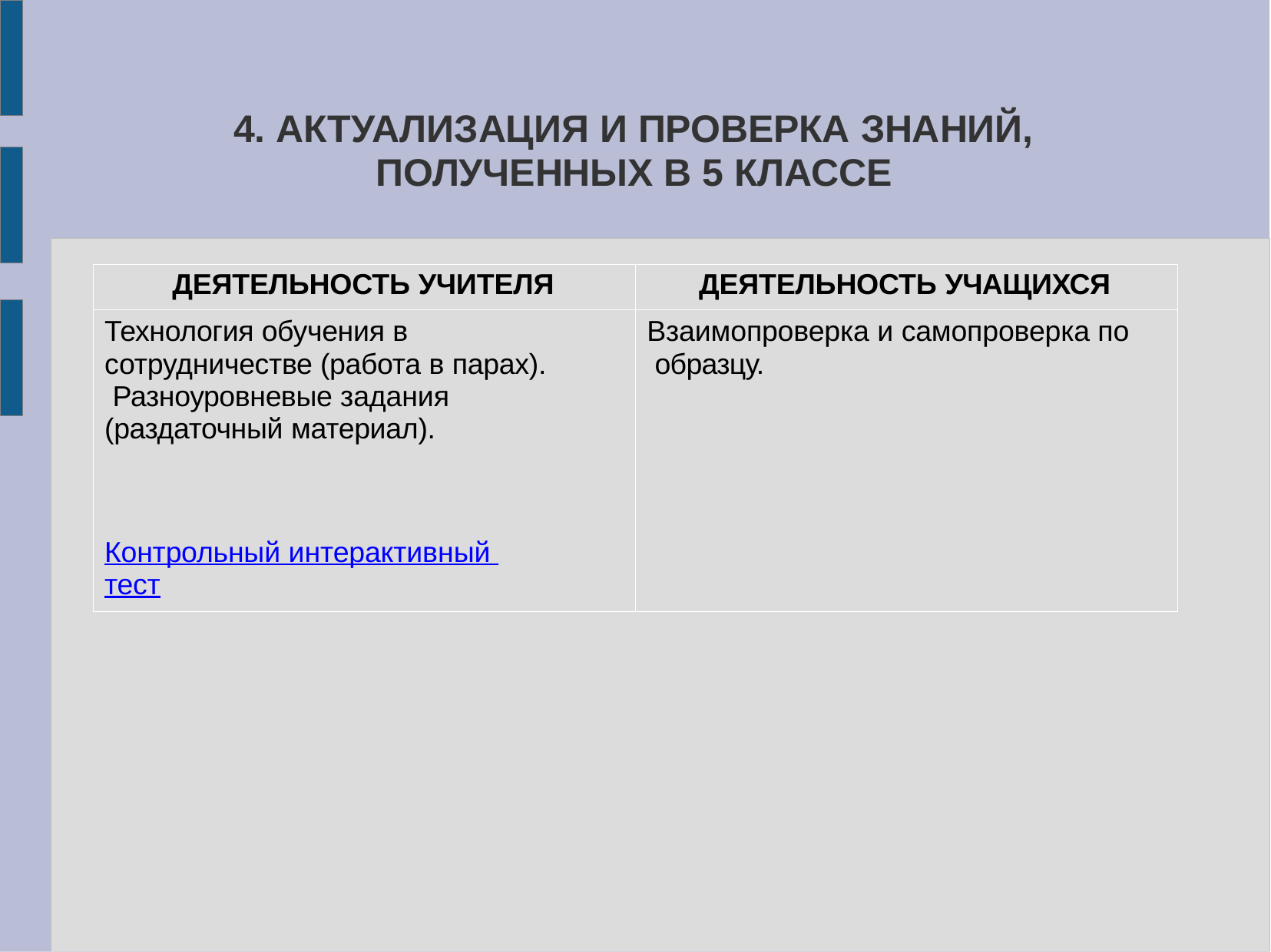

# 4. АКТУАЛИЗАЦИЯ И ПРОВЕРКА ЗНАНИЙ,  ПОЛУЧЕННЫХ В 5 КЛАССЕ
| ДЕЯТЕЛЬНОСТЬ УЧИТЕЛЯ | ДЕЯТЕЛЬНОСТЬ УЧАЩИХСЯ |
| --- | --- |
| Технология обучения в сотрудничестве (работа в парах). Разноуровневые задания (раздаточный материал). Контрольный интерактивный тест | Взаимопроверка и самопроверка по образцу. |